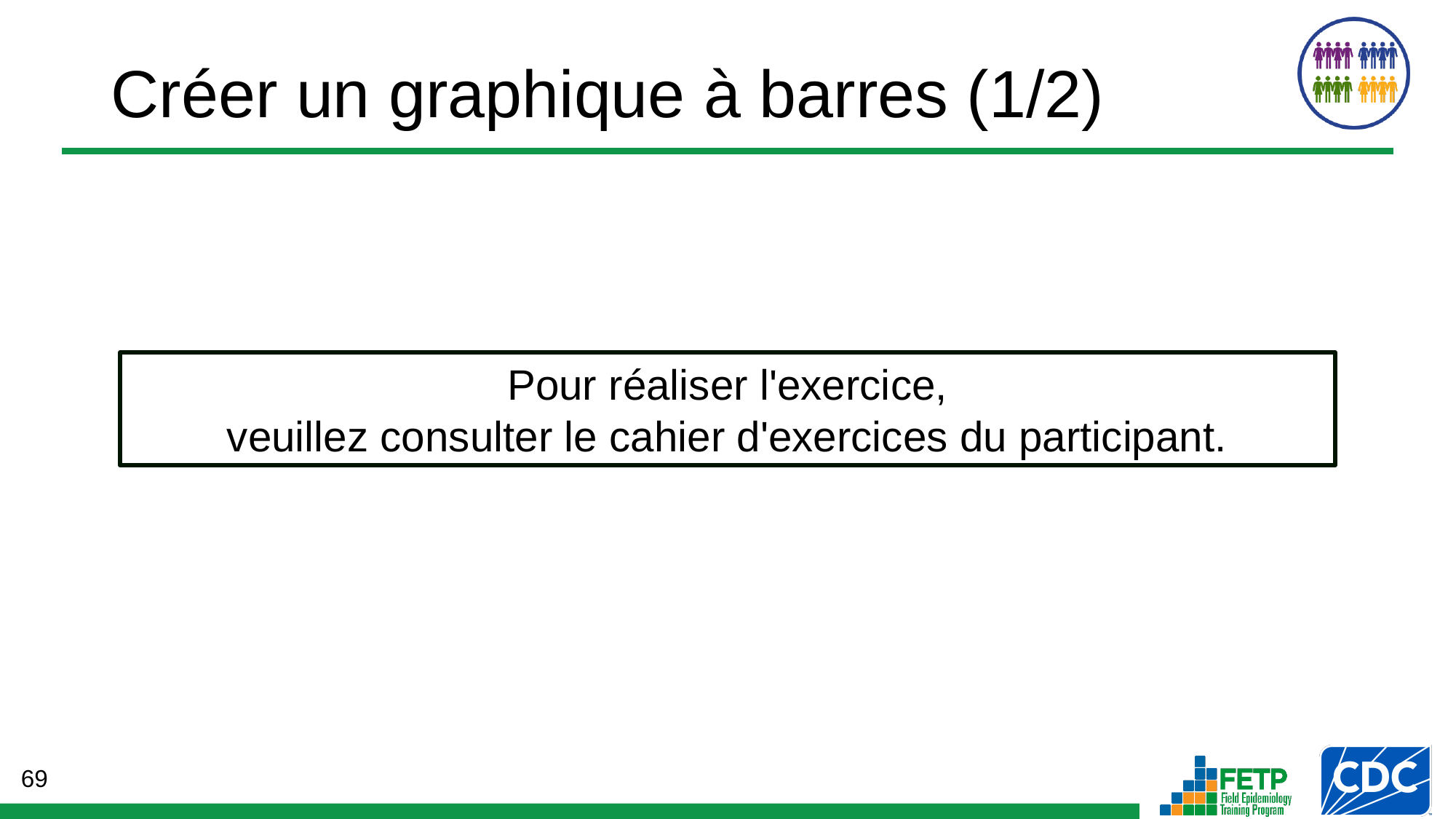

# Créer un graphique à barres (1/2)